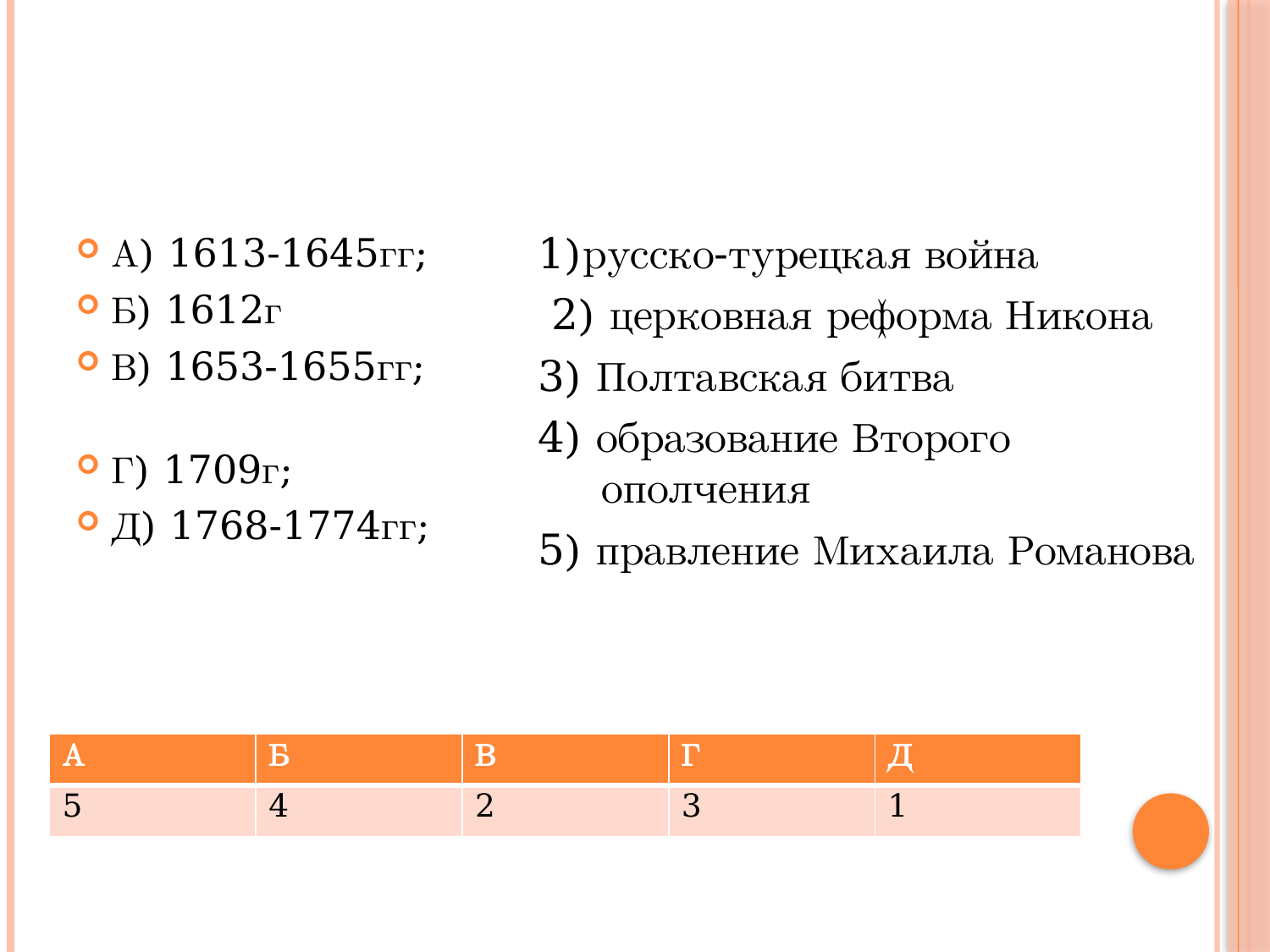

#

1)русско-турецкая война
 2) церковная реформа Никона
3) Полтавская битва
4) образование Второго ополчения
5) правление Михаила Романова

А) 1613-1645гг;
Б) 1612г
В) 1653-1655гг;
Г) 1709г;
Д) 1768-1774гг;

| А | Б | В | Г | Д |
| --- | --- | --- | --- | --- |
| 5 | 4 | 2 | 3 | 1 |